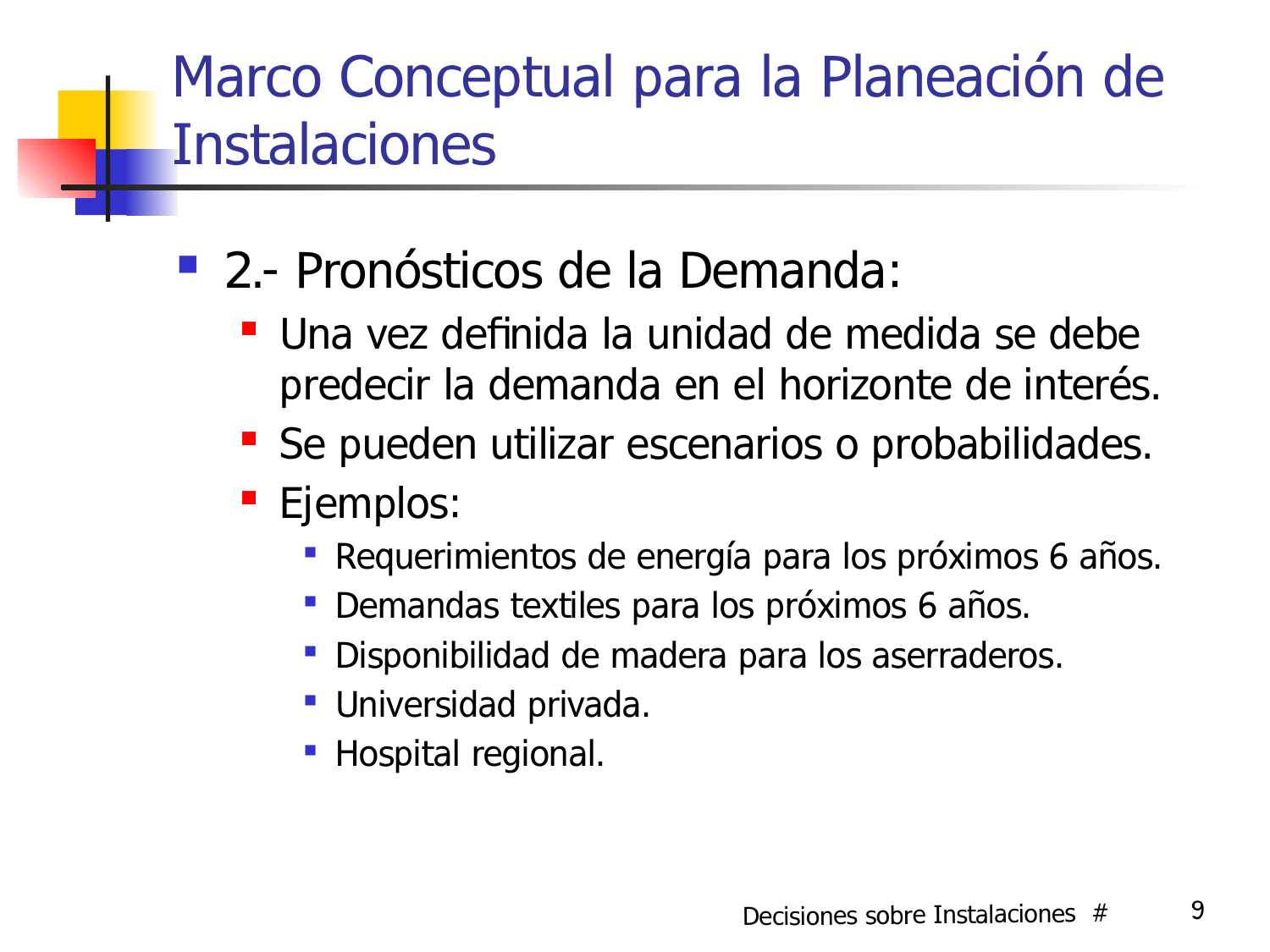

# Marco Conceptual para la Planeación de Instalaciones
2.- Pronósticos de la Demanda:
Una vez definida la unidad de medida se debe predecir la demanda en el horizonte de interés.
Se pueden utilizar escenarios o probabilidades.
Ejemplos:
Requerimientos de energía para los próximos 6 años.
Demandas textiles para los próximos 6 años.
Disponibilidad de madera para los aserraderos.
Universidad privada.
Hospital regional.
9
Decisiones sobre Instalaciones  #